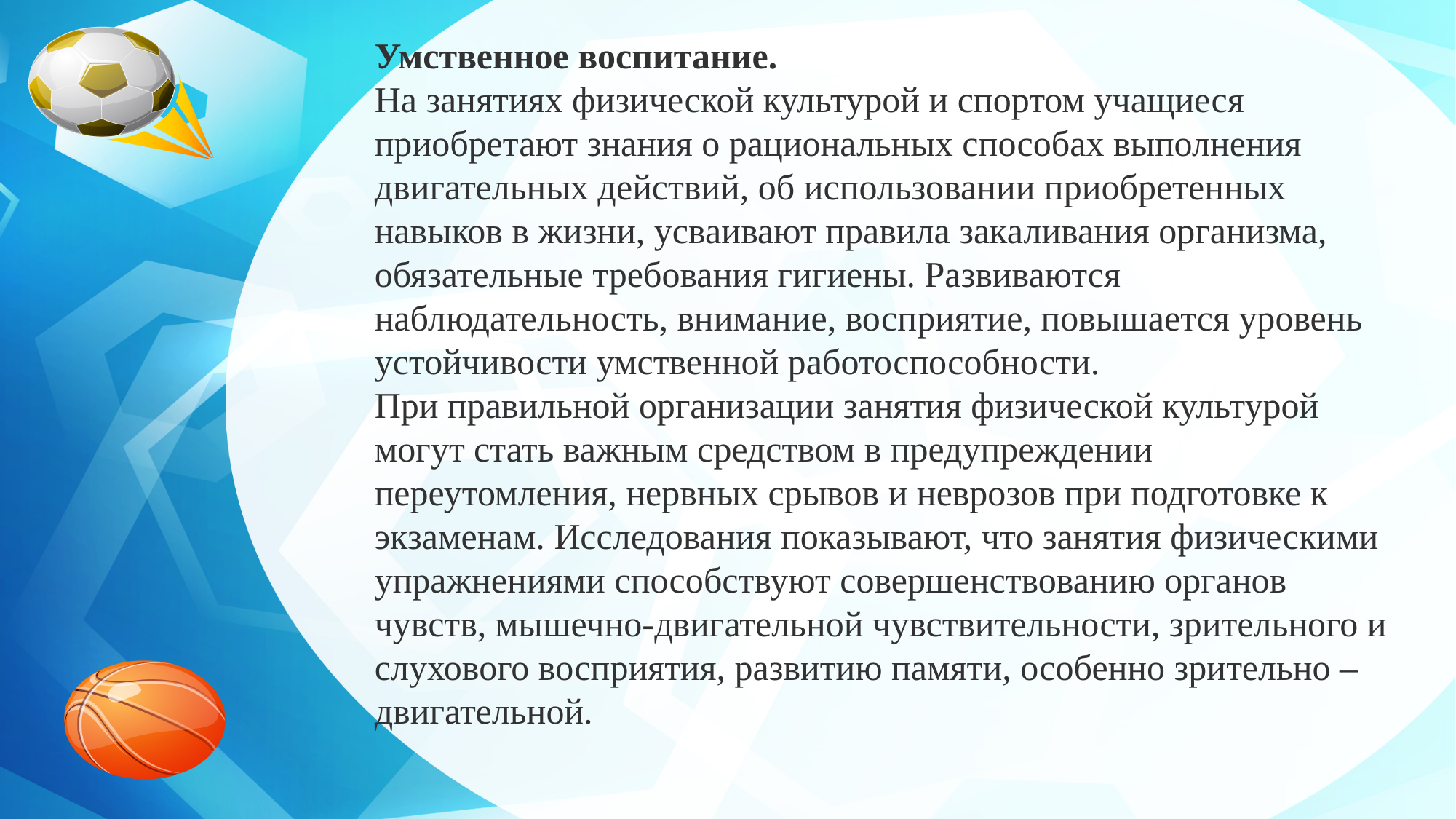

Умственное воспитание.
На занятиях физической культурой и спортом учащиеся приобретают знания о рациональных способах выполнения двигательных действий, об использовании приобретенных навыков в жизни, усваивают правила закаливания организма, обязательные требования гигиены. Развиваются наблюдательность, внимание, восприятие, повышается уровень устойчивости умственной работоспособности.
При правильной организации занятия физической культурой могут стать важным средством в предупреждении переутомления, нервных срывов и неврозов при подготовке к экзаменам. Исследования показывают, что занятия физическими упражнениями способствуют совершенствованию органов чувств, мышечно-двигательной чувствительности, зрительного и слухового восприятия, развитию памяти, особенно зрительно – двигательной.